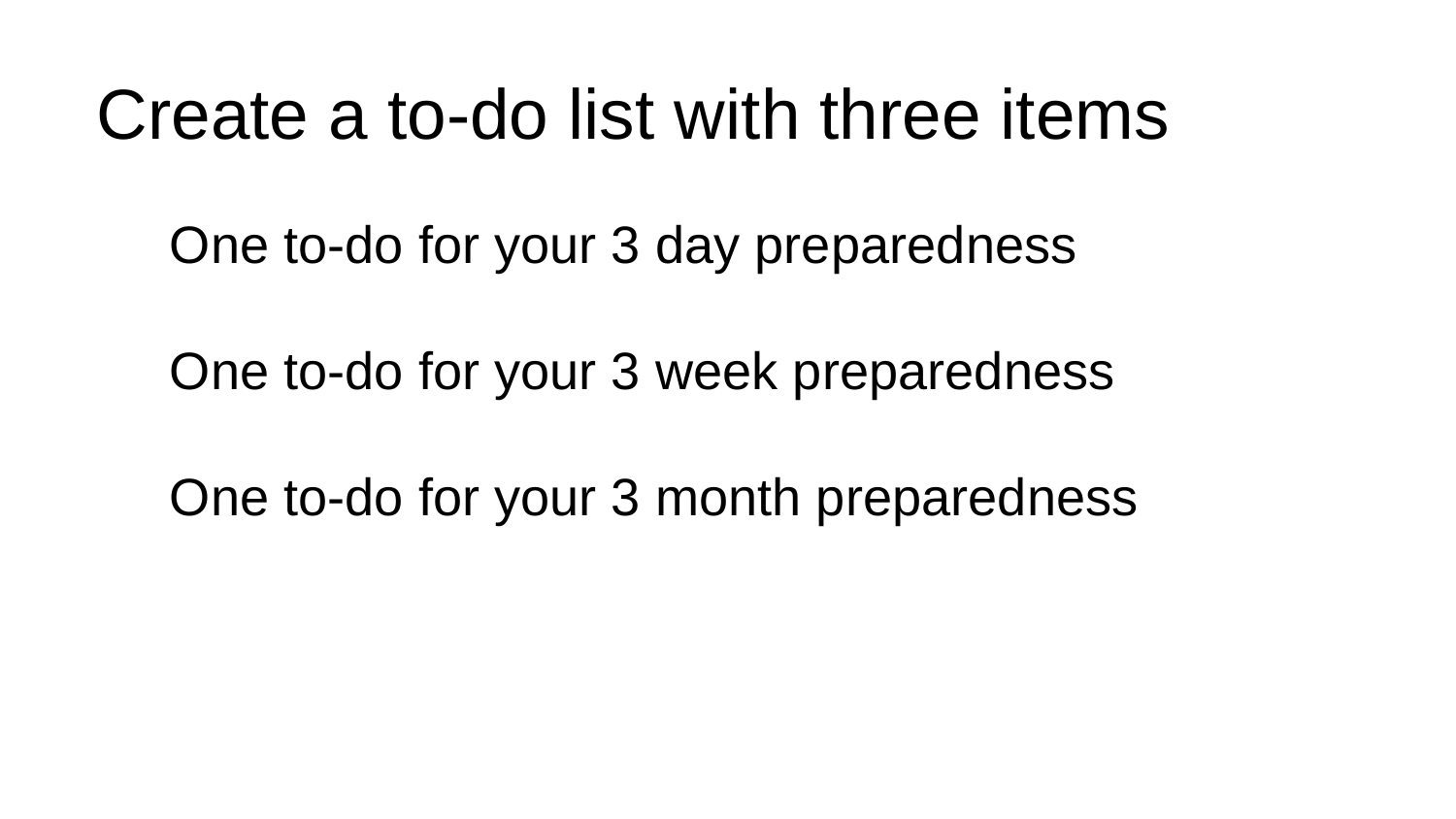

Create a to-do list with three items
One to-do for your 3 day preparedness

One to-do for your 3 week preparedness

One to-do for your 3 month preparedness